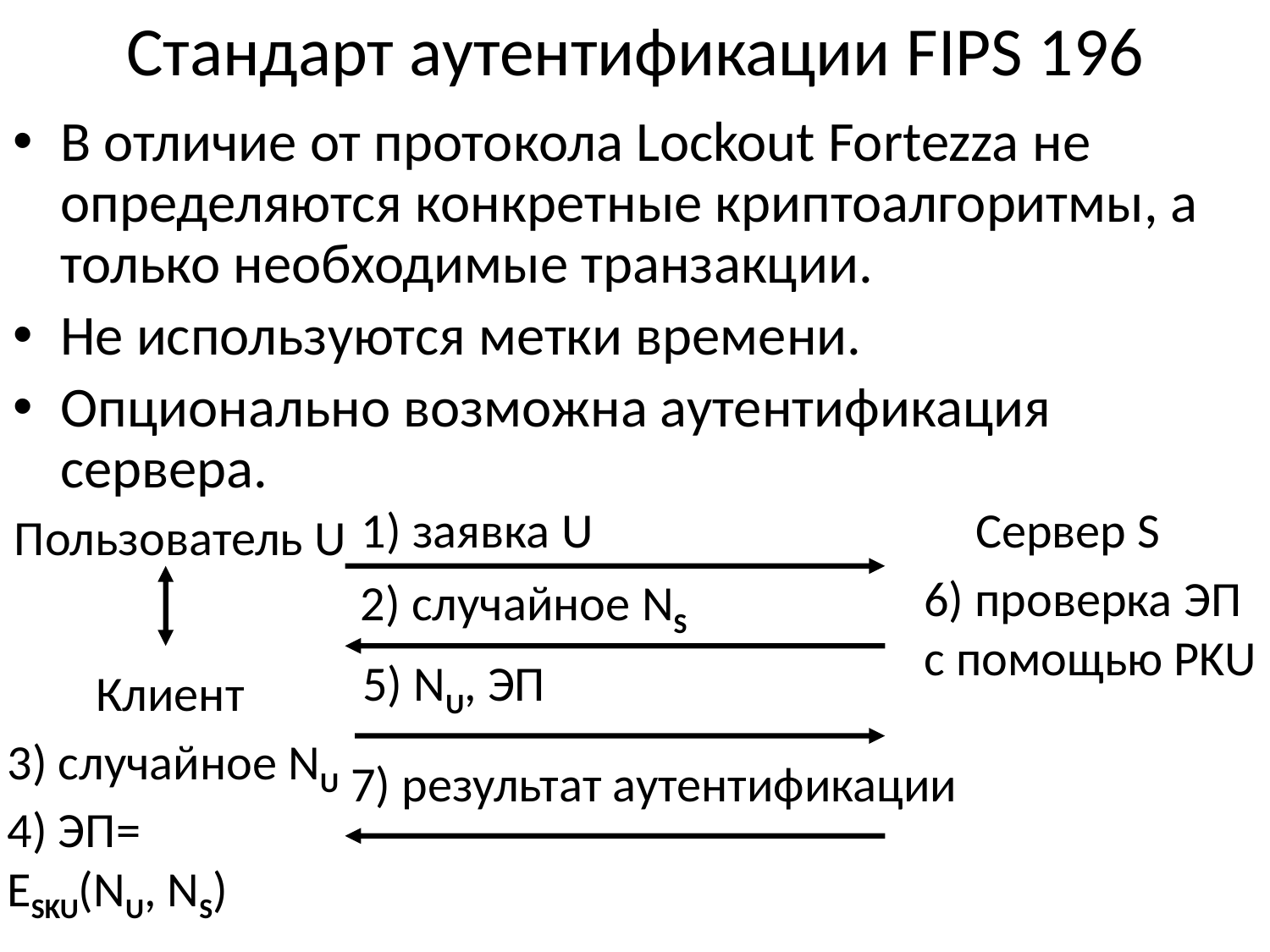

# Стандарт аутентификации FIPS 196
В отличие от протокола Lockout Fortezza не определяются конкретные криптоалгоритмы, а только необходимые транзакции.
Не используются метки времени.
Опционально возможна аутентификация сервера.
1) заявка U
Сервер S
Пользователь U
6) проверка ЭП
с помощью PKU
2) случайное NS

5) NU, ЭП
Клиент
3) случайное NU
4) ЭП=
ESKU(NU, NS)

7) результат аутентификации